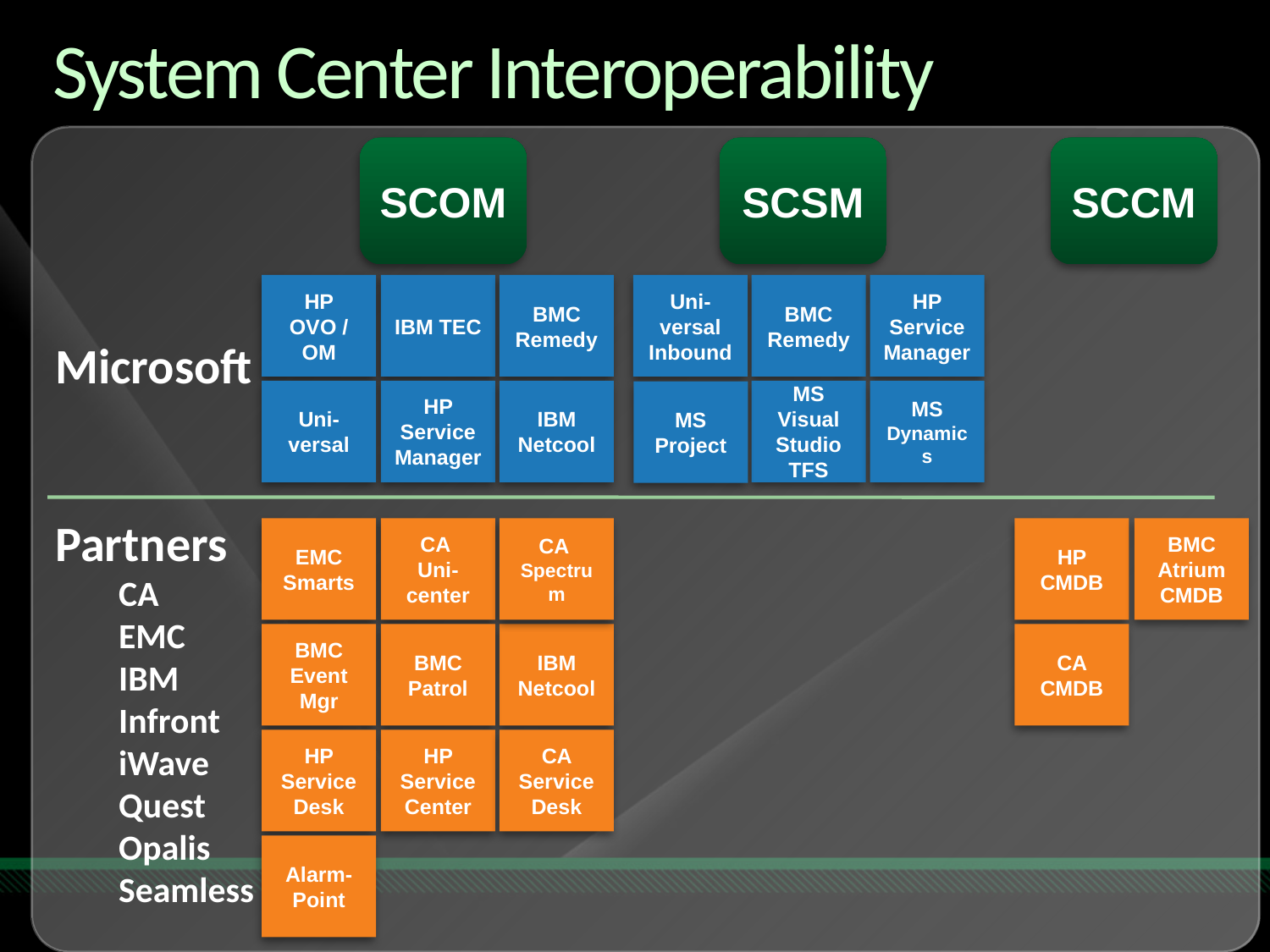

# System Center Interoperability

Microsoft

Partners
CA
EMC
IBM
Infront
iWave
Quest
Opalis
Seamless

SCOM
SCSM
SCCM
HP OVO / OM
IBM TEC
BMC Remedy
Uni-versal
Inbound
BMC Remedy
HP Service Manager
Uni-versal
HP Service Manager
IBM Netcool
MS Visual Studio TFS
MS Dynamics
MS Project
EMC Smarts
CA
Uni-center
CA
Spectrum
HP CMDB
BMC Atrium CMDB
BMC Event Mgr
BMC Patrol
CA CMDB
IBM Netcool
HP Service Desk
HP Service Center
CA Service
Desk
Alarm-Point